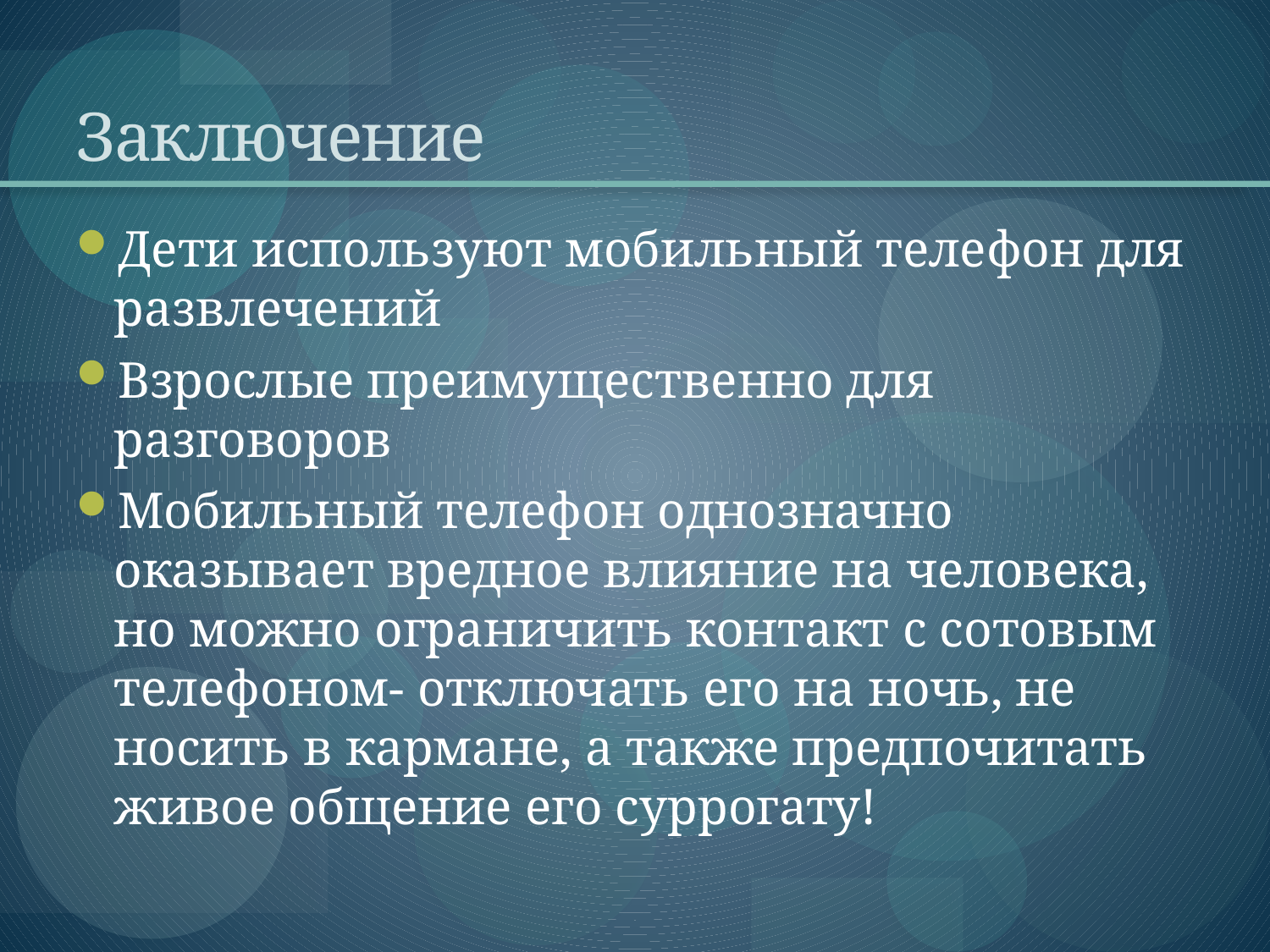

# Заключение
Дети используют мобильный телефон для развлечений
Взрослые преимущественно для разговоров
Мобильный телефон однозначно оказывает вредное влияние на человека, но можно ограничить контакт с сотовым телефоном- отключать его на ночь, не носить в кармане, а также предпочитать живое общение его суррогату!